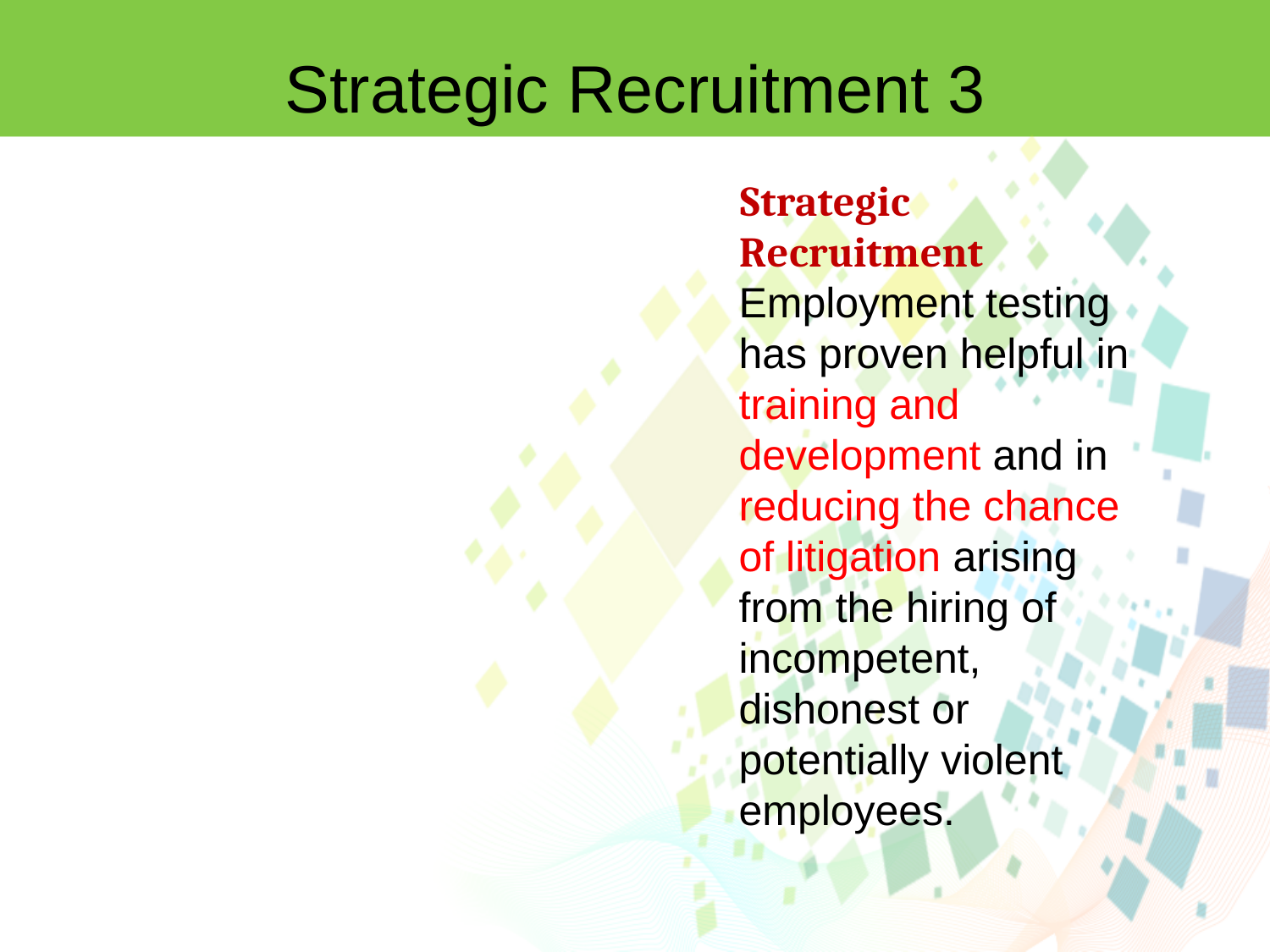

Strategic Recruitment 3
Strategic Recruitment
Employment testing has proven helpful in training and development and in reducing the chance of litigation arising from the hiring of incompetent, dishonest or potentially violent employees.